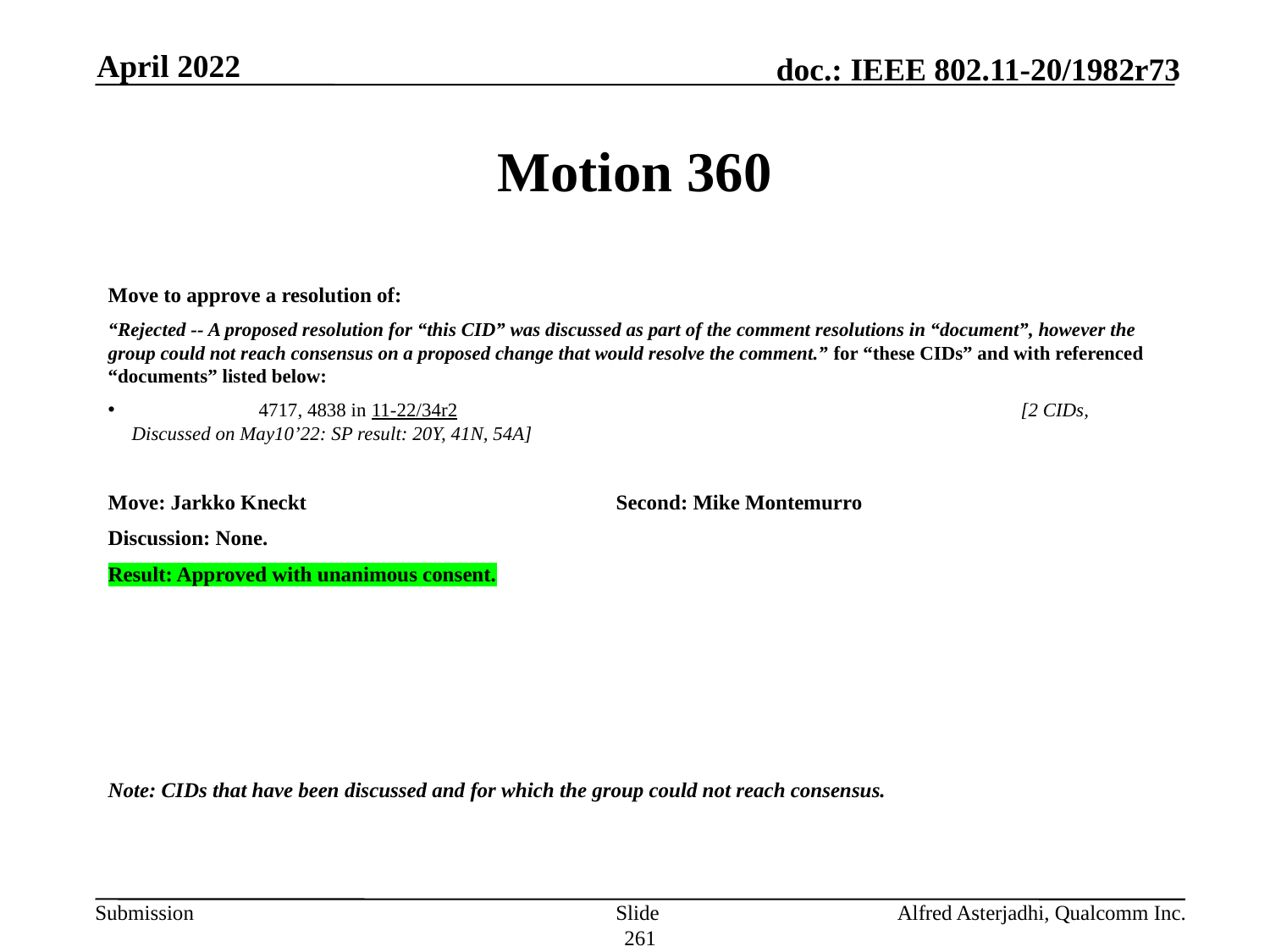

April 2022
# Motion 360
Move to approve a resolution of:
“Rejected -- A proposed resolution for “this CID” was discussed as part of the comment resolutions in “document”, however the group could not reach consensus on a proposed change that would resolve the comment.” for “these CIDs” and with referenced “documents” listed below:
	4717, 4838 in 11-22/34r2					[2 CIDs, Discussed on May10’22: SP result: 20Y, 41N, 54A]

Move: Jarkko Kneckt			Second: Mike Montemurro
Discussion: None.
Result: Approved with unanimous consent.

Note: CIDs that have been discussed and for which the group could not reach consensus.

Slide 261
Alfred Asterjadhi, Qualcomm Inc.